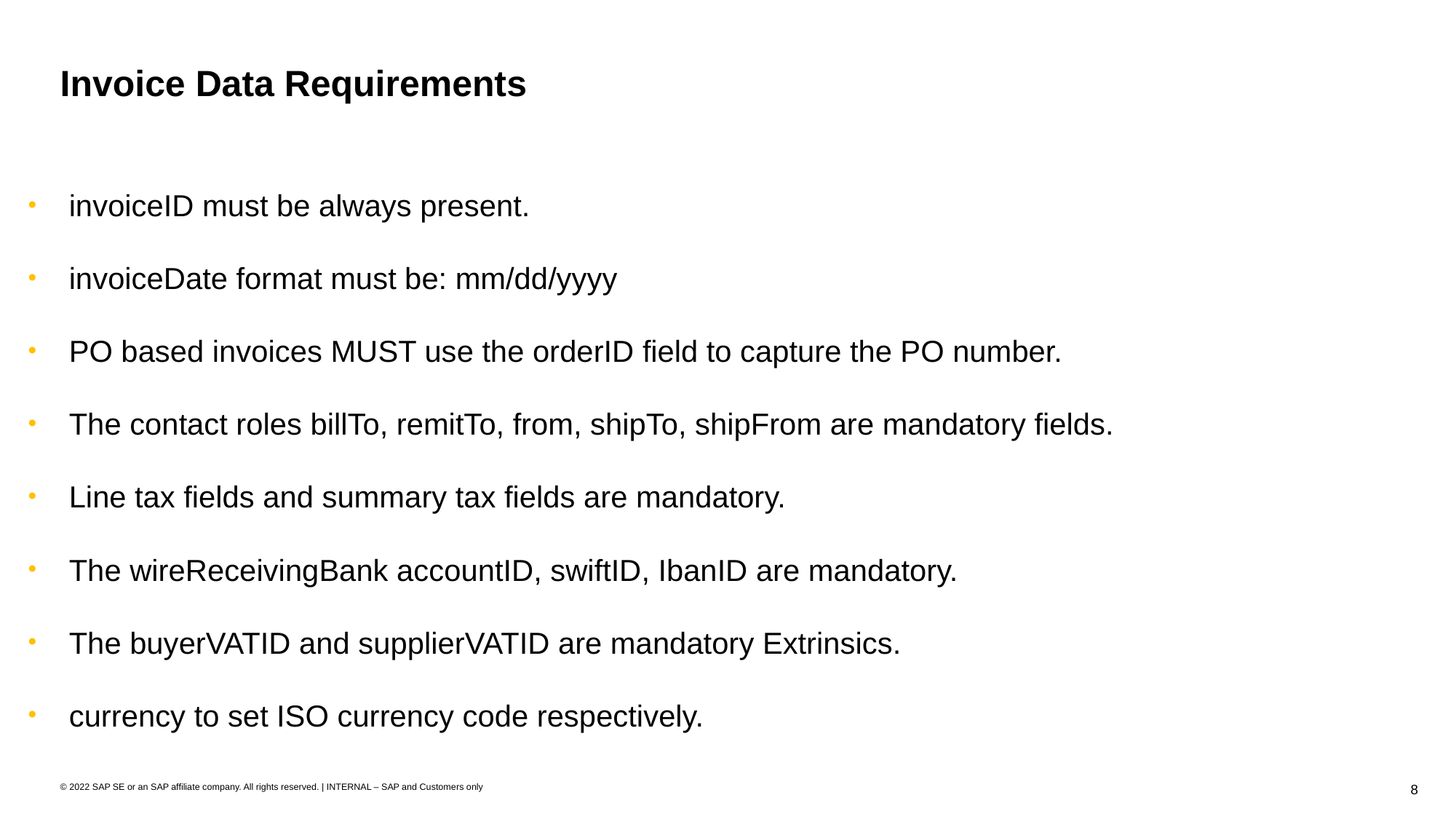

# Invoice Data Requirements

invoiceID must be always present.
invoiceDate format must be: mm/dd/yyyy
PO based invoices MUST use the orderID field to capture the PO number.
The contact roles billTo, remitTo, from, shipTo, shipFrom are mandatory fields.
Line tax fields and summary tax fields are mandatory.
The wireReceivingBank accountID, swiftID, IbanID are mandatory.
The buyerVATID and supplierVATID are mandatory Extrinsics.
currency to set ISO currency code respectively.